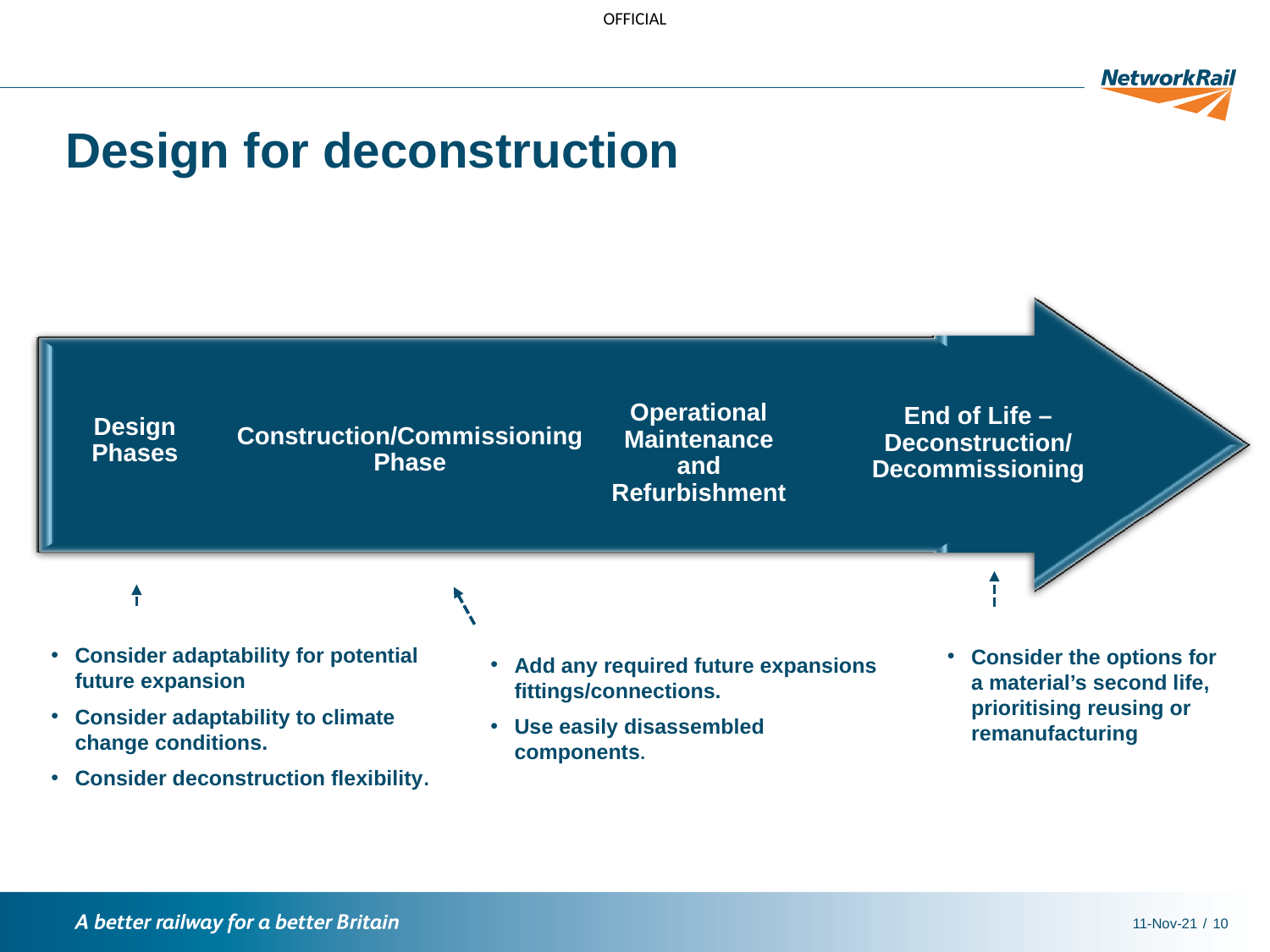

Design for deconstruction
End of Life – Deconstruction/
Decommissioning

Operational Maintenance and Refurbishment
Construction/Commissioning Phase
Design Phases
Consider adaptability for potential future expansion
Consider adaptability to climate change conditions.
Consider deconstruction flexibility.
Consider the options for a material’s second life, prioritising reusing or remanufacturing
Add any required future expansions fittings/connections.
Use easily disassembled components.
11-Nov-21
10